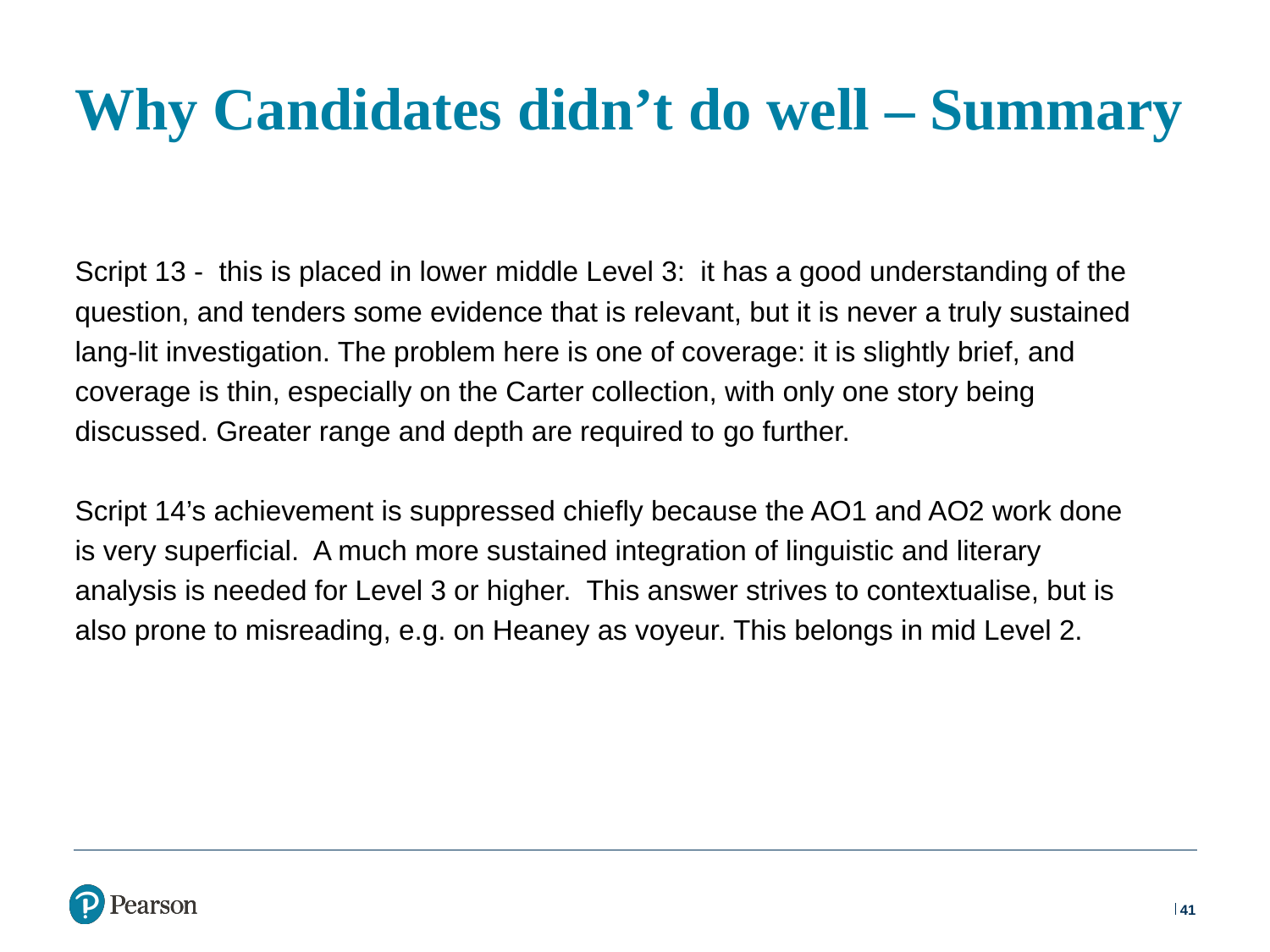

# Why Candidates didn’t do well – Summary
Script 13 -  this is placed in lower middle Level 3:  it has a good understanding of the question, and tenders some evidence that is relevant, but it is never a truly sustained lang-lit investigation. The problem here is one of coverage: it is slightly brief, and coverage is thin, especially on the Carter collection, with only one story being discussed. Greater range and depth are required to go further.

Script 14’s achievement is suppressed chiefly because the AO1 and AO2 work done is very superficial.  A much more sustained integration of linguistic and literary analysis is needed for Level 3 or higher.  This answer strives to contextualise, but is also prone to misreading, e.g. on Heaney as voyeur. This belongs in mid Level 2.

41